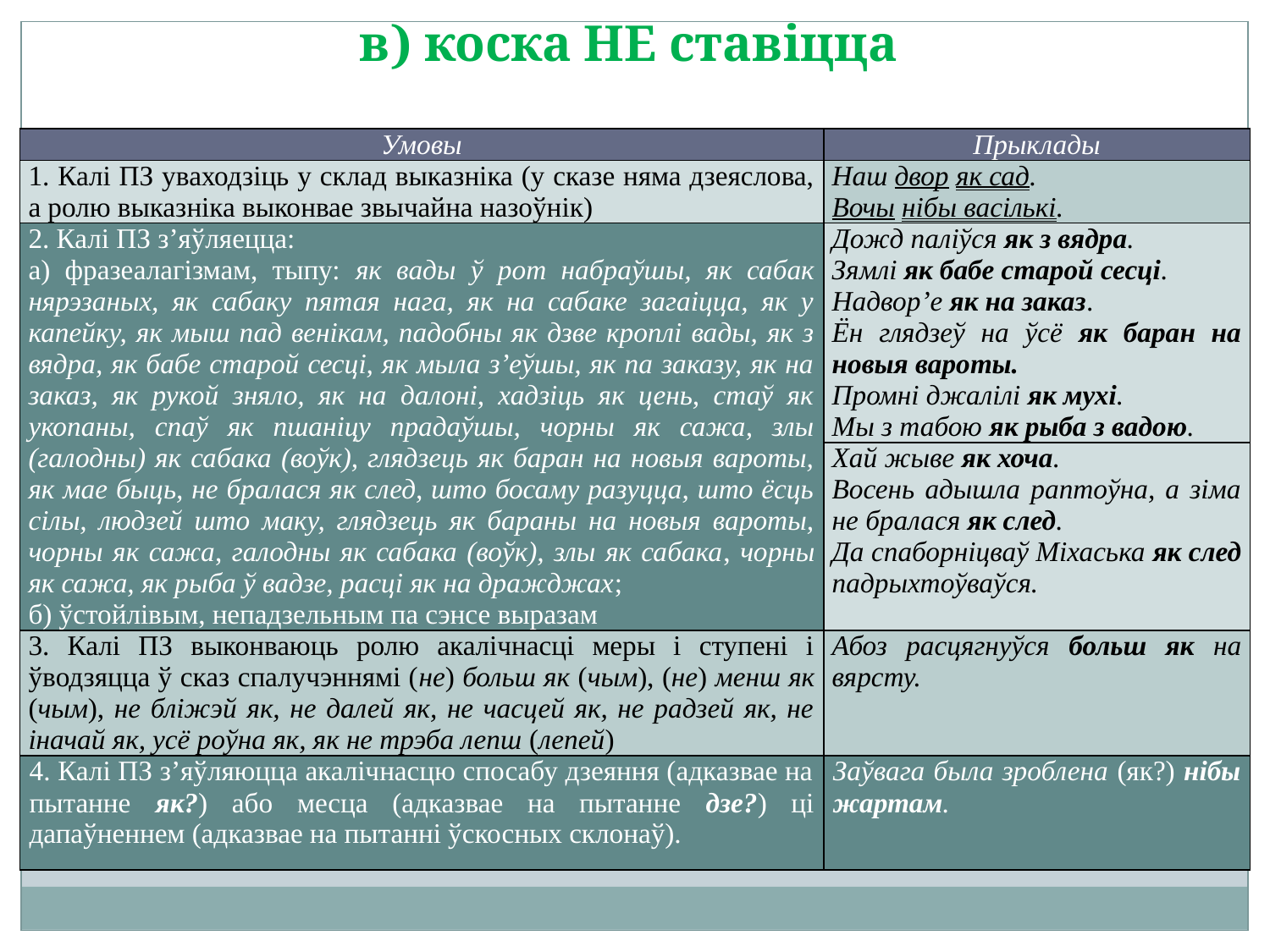

# в) коска НЕ ставіцца
| Умовы | Прыклады |
| --- | --- |
| 1. Калі ПЗ уваходзіць у склад выказніка (у сказе няма дзеяслова, а ролю выказніка выконвае звычайна назоўнік) | Наш двор як сад. Вочы нібы васількі. |
| 2. Калі ПЗ з’яўляецца: а) фразеалагізмам, тыпу: як вады ў рот набраўшы, як сабак нярэзаных, як сабаку пятая нага, як на сабаке загаіцца, як у капейку, як мыш пад венікам, падобны як дзве кроплі вады, як з вядра, як бабе старой сесці, як мыла з’еўшы, як па заказу, як на заказ, як рукой зняло, як на далоні, хадзіць як цень, стаў як укопаны, спаў як пшаніцу прадаўшы, чорны як сажа, злы (галодны) як сабака (воўк), глядзець як баран на новыя вароты, як мае быць, не бралася як след, што босаму разуцца, што ёсць сілы, людзей што маку, глядзець як бараны на новыя вароты, чорны як сажа, галодны як сабака (воўк), злы як сабака, чорны як сажа, як рыба ў вадзе, расці як на дражджах; б) ўстойлівым, непадзельным па сэнсе выразам | Дожд паліўся як з вядра. Зямлі як бабе старой сесці. Надвор’е як на заказ. Ён глядзеў на ўсё як баран на новыя вароты. Промні джалілі як мухі. Мы з табою як рыба з вадою. |
|  | Хай жыве як хоча. Восень адышла раптоўна, а зіма не бралася як след. Да спаборніцваў Міхаська як след падрыхтоўваўся. |
| 3. Калі ПЗ выконваюць ролю акалічнасці меры і ступені і ўводзяцца ў сказ спалучэннямі (не) больш як (чым), (не) менш як (чым), не бліжэй як, не далей як, не часцей як, не радзей як, не іначай як, усё роўна як, як не трэба лепш (лепей) | Абоз расцягнуўся больш як на вярсту. |
| 4. Калі ПЗ з’яўляюцца акалічнасцю спосабу дзеяння (адказвае на пытанне як?) або месца (адказвае на пытанне дзе?) ці дапаўненнем (адказвае на пытанні ўскосных склонаў). | Заўвага была зроблена (як?) нібы жартам. |